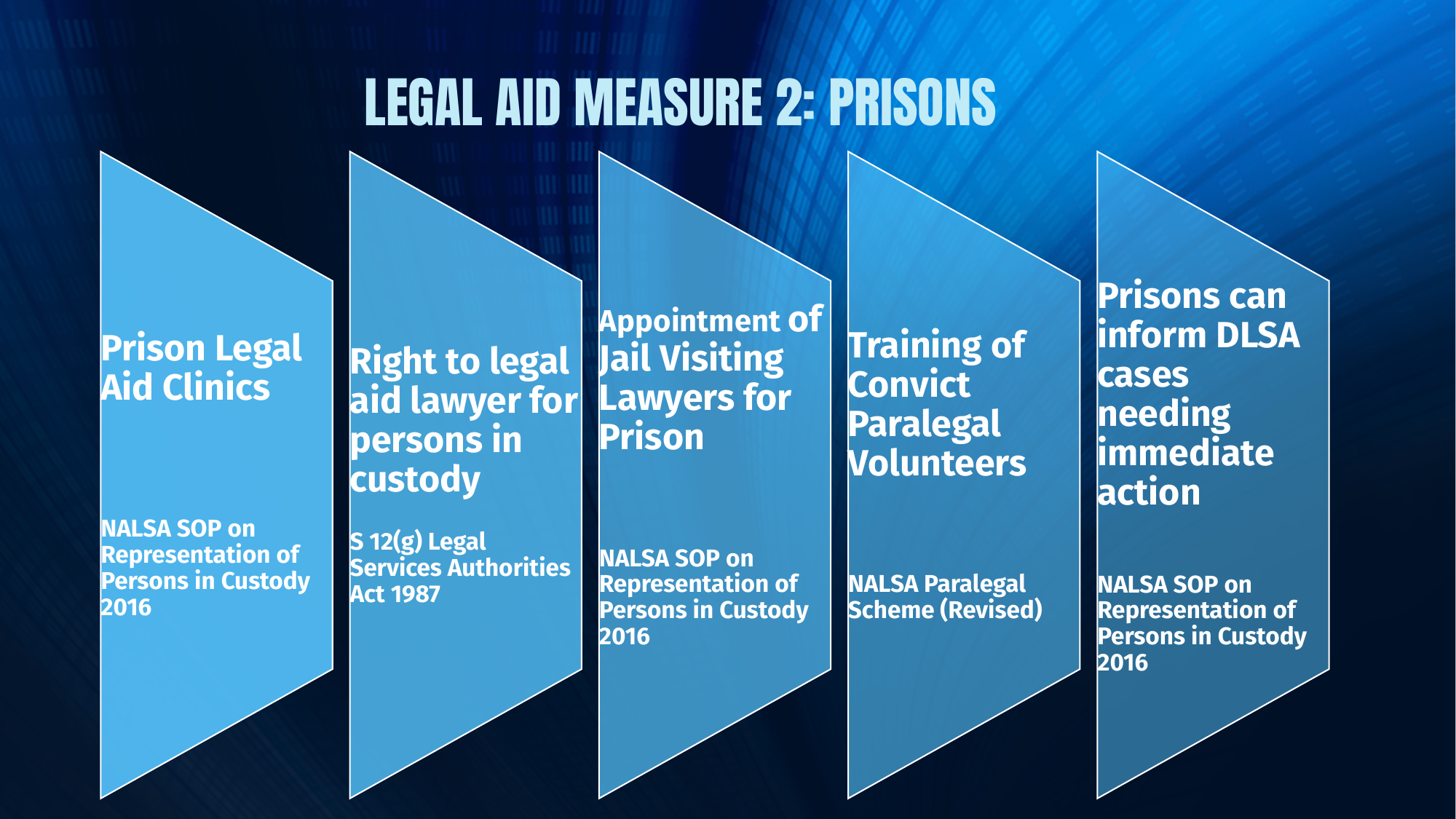

LEGAL AID MEASURE 2: PRISONS
Prison Legal Aid Clinics

NALSA SOP on Representation of Persons in Custody 2016
Right to legal aid lawyer for persons in custody

S 12(g) Legal Services Authorities Act 1987
Appointment of Jail Visiting Lawyers for Prison

NALSA SOP on Representation of Persons in Custody 2016
Training of Convict Paralegal Volunteers

NALSA Paralegal Scheme (Revised)

Prisons can inform DLSA cases needing immediate action

NALSA SOP on Representation of Persons in Custody 2016